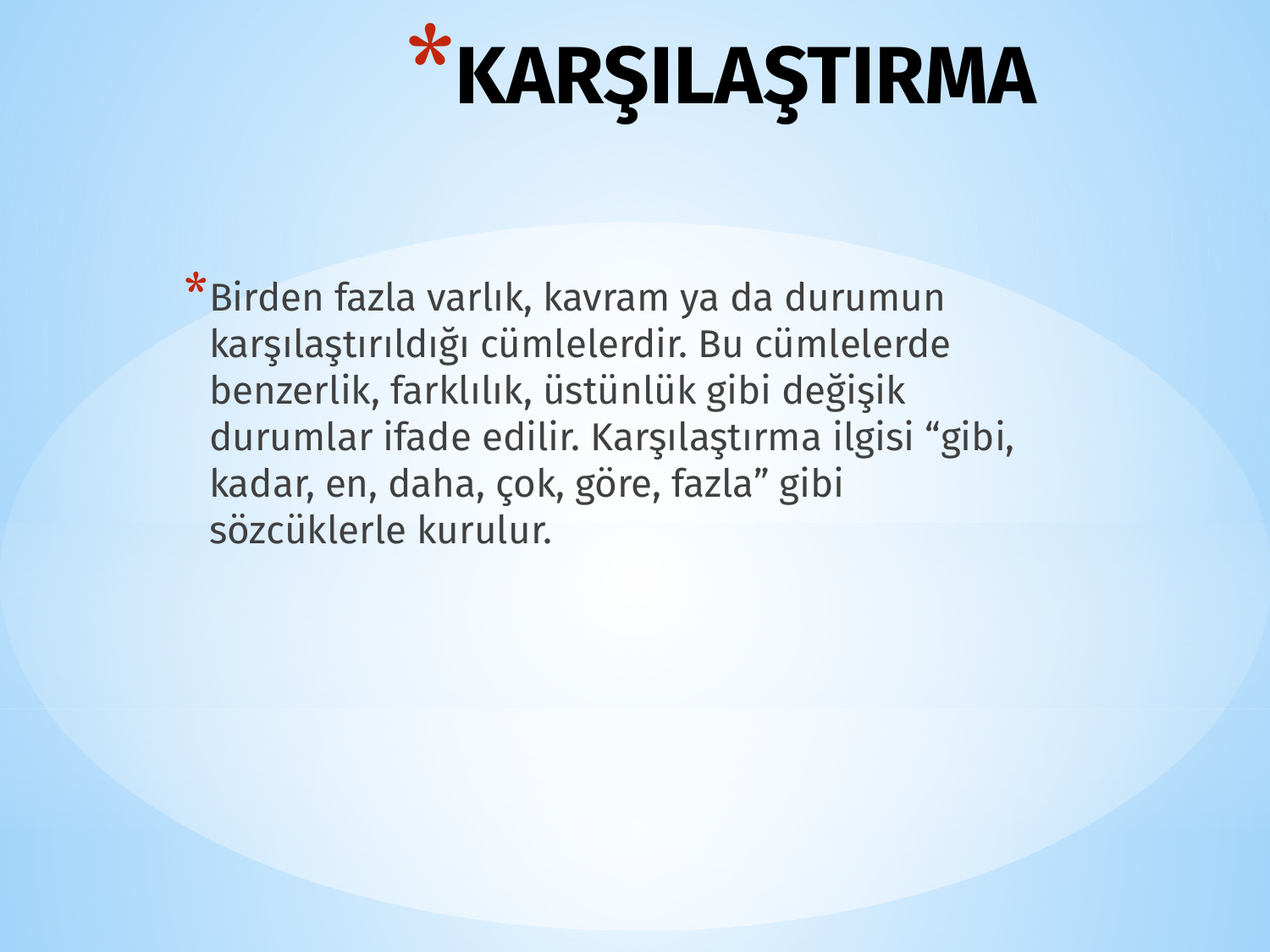

# KARŞILAŞTIRMA
Birden fazla varlık, kavram ya da durumun karşılaştırıldığı cümlelerdir. Bu cümlelerde benzerlik, farklılık, üstünlük gibi değişik durumlar ifade edilir. Karşılaştırma ilgisi “gibi, kadar, en, daha, çok, göre, fazla” gibi sözcüklerle kurulur.